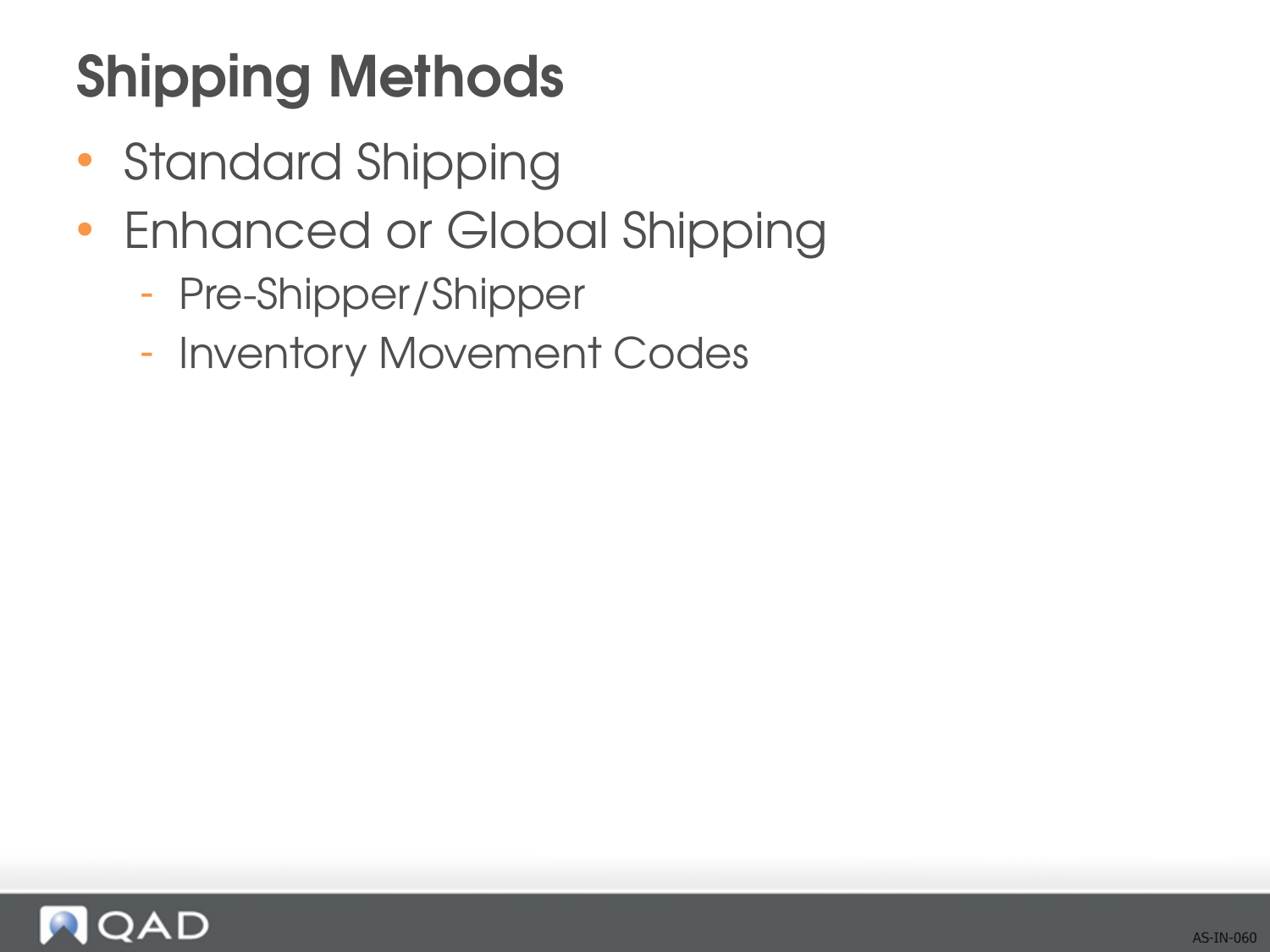

# Shipping Methods
Standard Shipping
Enhanced or Global Shipping
Pre-Shipper/Shipper
Inventory Movement Codes

AS-IN-060